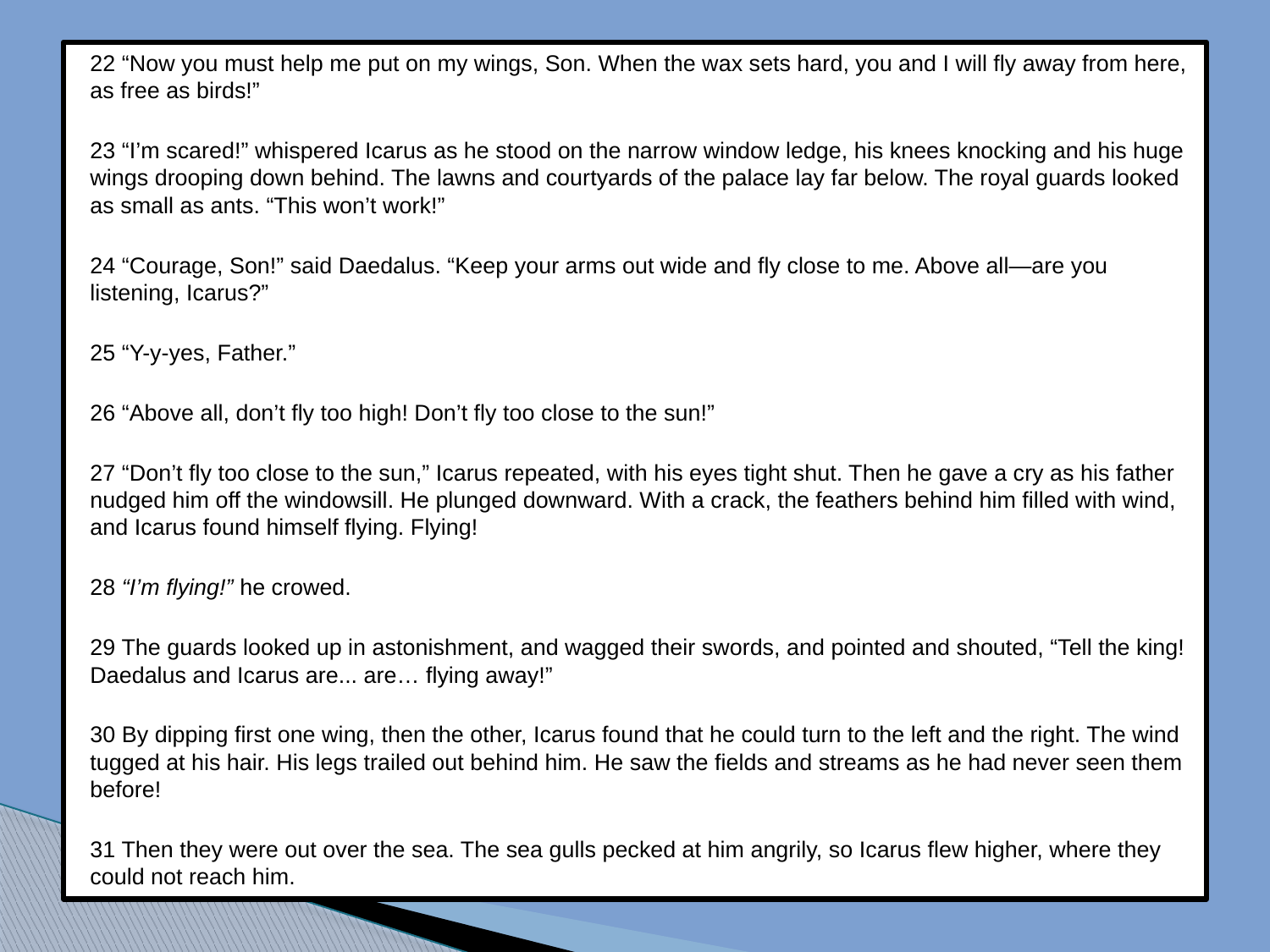

22 “Now you must help me put on my wings, Son. When the wax sets hard, you and I will fly away from here, as free as birds!”

23 “I’m scared!” whispered Icarus as he stood on the narrow window ledge, his knees knocking and his huge wings drooping down behind. The lawns and courtyards of the palace lay far below. The royal guards looked as small as ants. “This won’t work!”

24 “Courage, Son!” said Daedalus. “Keep your arms out wide and fly close to me. Above all—are you listening, Icarus?”

25 “Y-y-yes, Father.”

26 “Above all, don’t fly too high! Don’t fly too close to the sun!”

27 “Don’t fly too close to the sun,” Icarus repeated, with his eyes tight shut. Then he gave a cry as his father nudged him off the windowsill. He plunged downward. With a crack, the feathers behind him filled with wind, and Icarus found himself flying. Flying!

28 “I’m flying!” he crowed.

29 The guards looked up in astonishment, and wagged their swords, and pointed and shouted, “Tell the king! Daedalus and Icarus are... are… flying away!”

30 By dipping first one wing, then the other, Icarus found that he could turn to the left and the right. The wind tugged at his hair. His legs trailed out behind him. He saw the fields and streams as he had never seen them before!

31 Then they were out over the sea. The sea gulls pecked at him angrily, so Icarus flew higher, where they could not reach him.